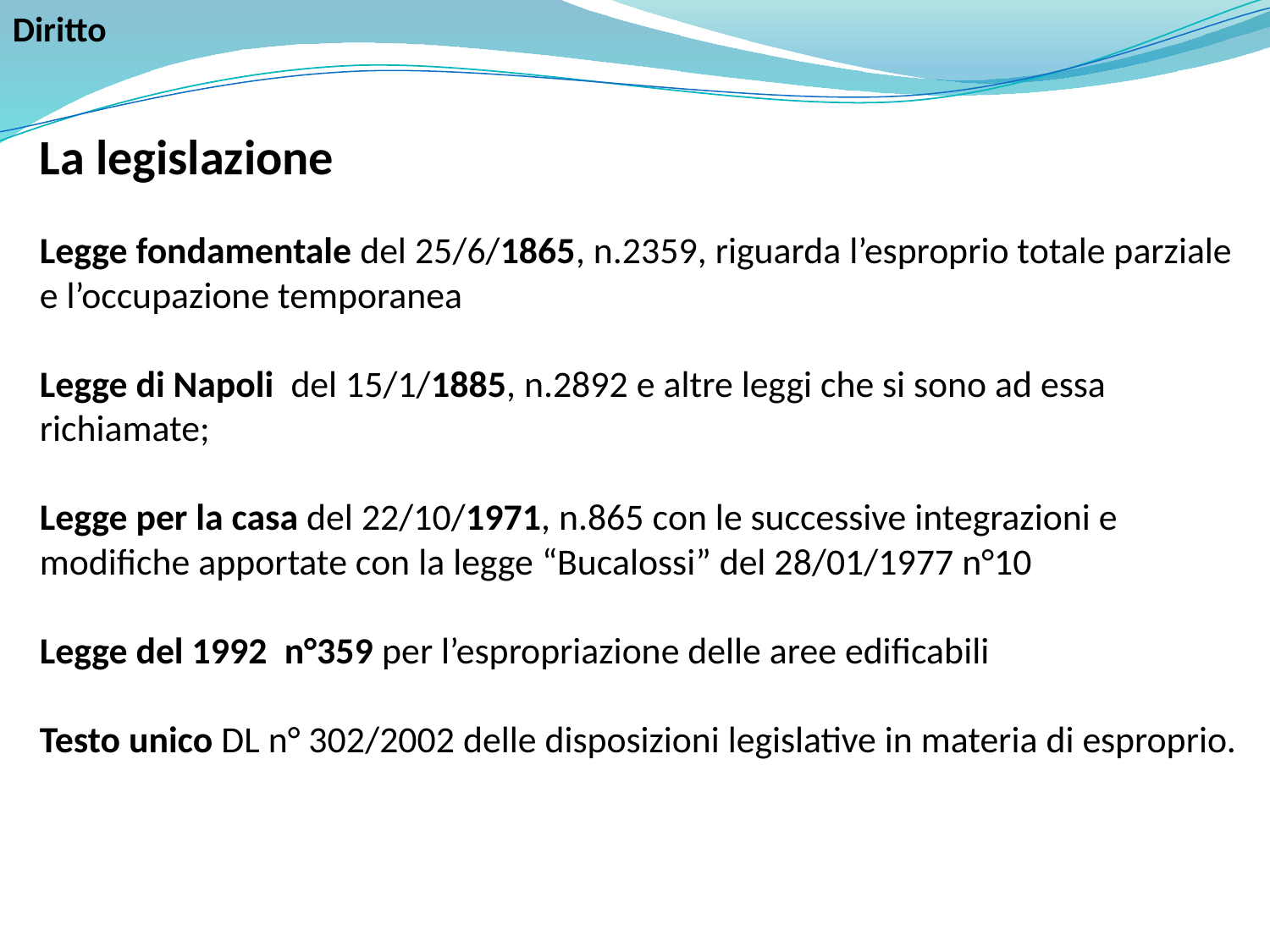

Diritto
# La legislazione   Legge fondamentale del 25/6/1865, n.2359, riguarda l’esproprio totale parziale e l’occupazione temporanea   Legge di Napoli  del 15/1/1885, n.2892 e altre leggi che si sono ad essa richiamate;   Legge per la casa del 22/10/1971, n.865 con le successive integrazioni e modifiche apportate con la legge “Bucalossi” del 28/01/1977 n°10   Legge del 1992  n°359 per l’espropriazione delle aree edificabili   Testo unico DL n° 302/2002 delle disposizioni legislative in materia di esproprio.